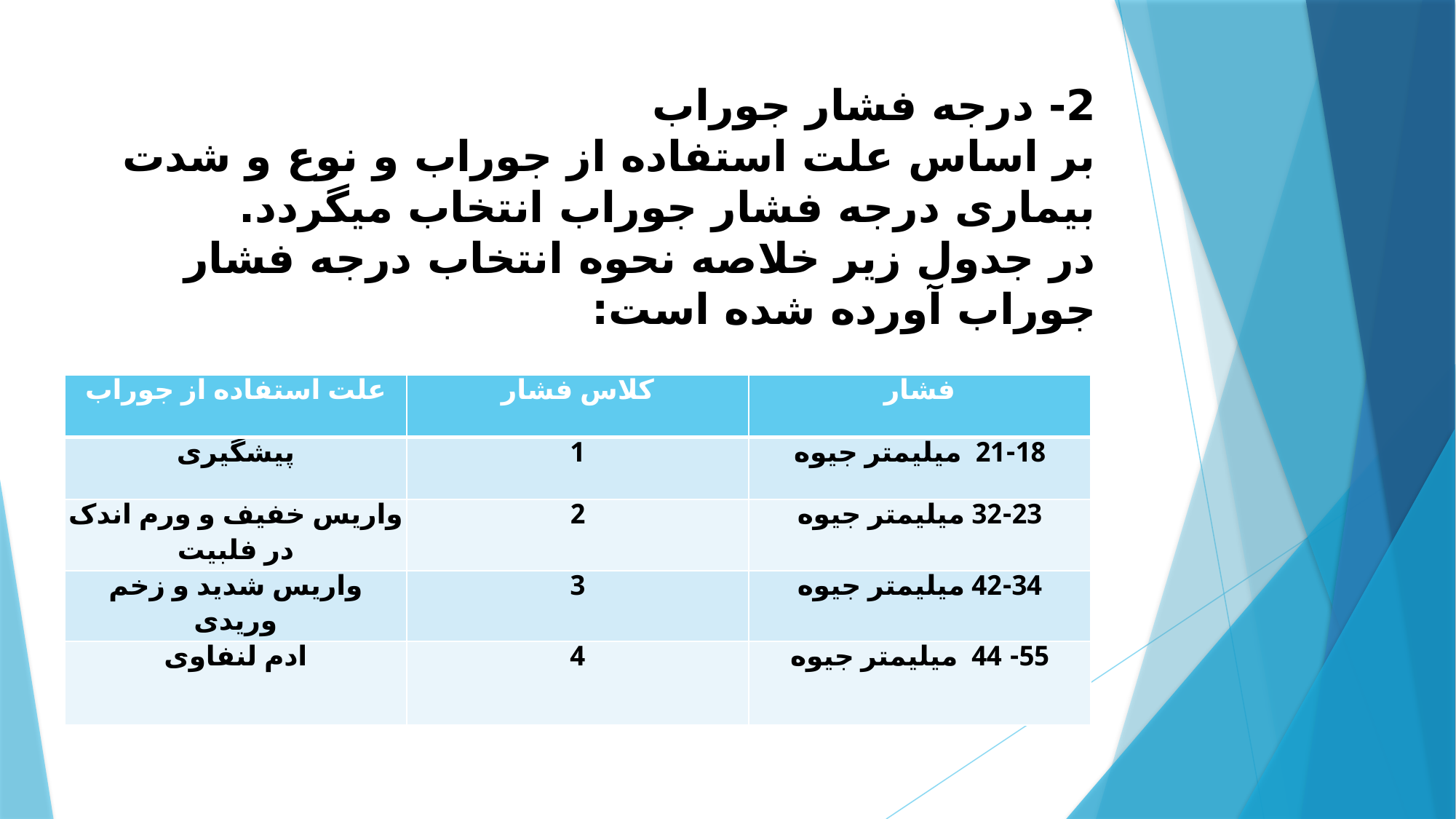

# 2- درجه فشار جوراب بر اساس علت استفاده از جوراب و نوع و شدت بیماری درجه فشار جوراب انتخاب میگردد. در جدول زیر خلاصه نحوه انتخاب درجه فشار جوراب آورده شده است:
| علت استفاده از جوراب | کلاس فشار | فشار |
| --- | --- | --- |
| پیشگیری | 1 | 21-18  میلیمتر جیوه |
| واریس خفیف و ورم اندک در فلبیت | 2 | 32-23 میلیمتر جیوه |
| واریس شدید و زخم وریدی | 3 | 42-34 میلیمتر جیوه |
| ادم لنفاوی | 4 | 55- 44  میلیمتر جیوه |